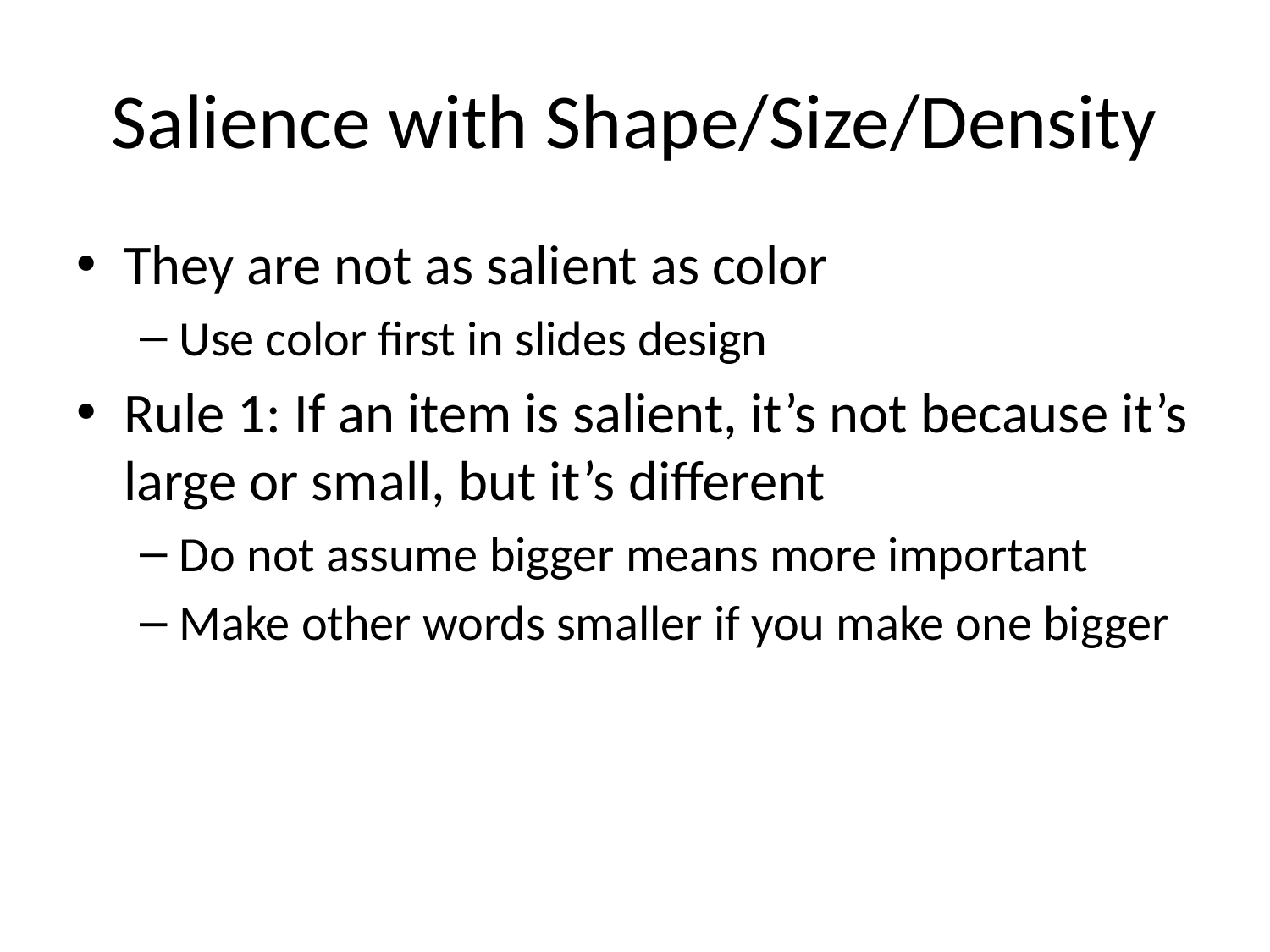

# Salience with Shape/Size/Density
They are not as salient as color
Use color first in slides design
Rule 1: If an item is salient, it’s not because it’s large or small, but it’s different
Do not assume bigger means more important
Make other words smaller if you make one bigger